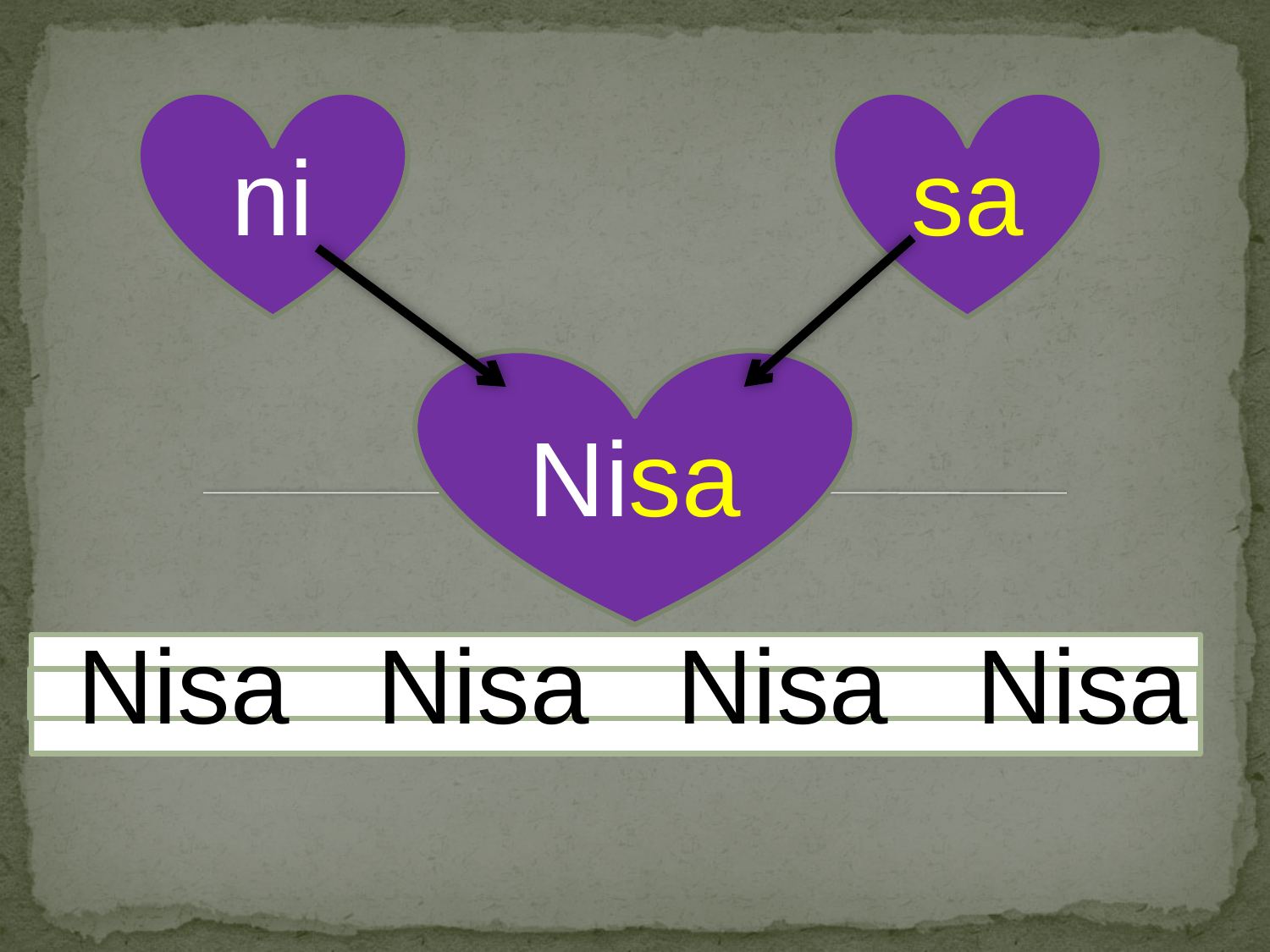

ni
sa

Nisa

  Nisa   Nisa   Nisa   Nisa